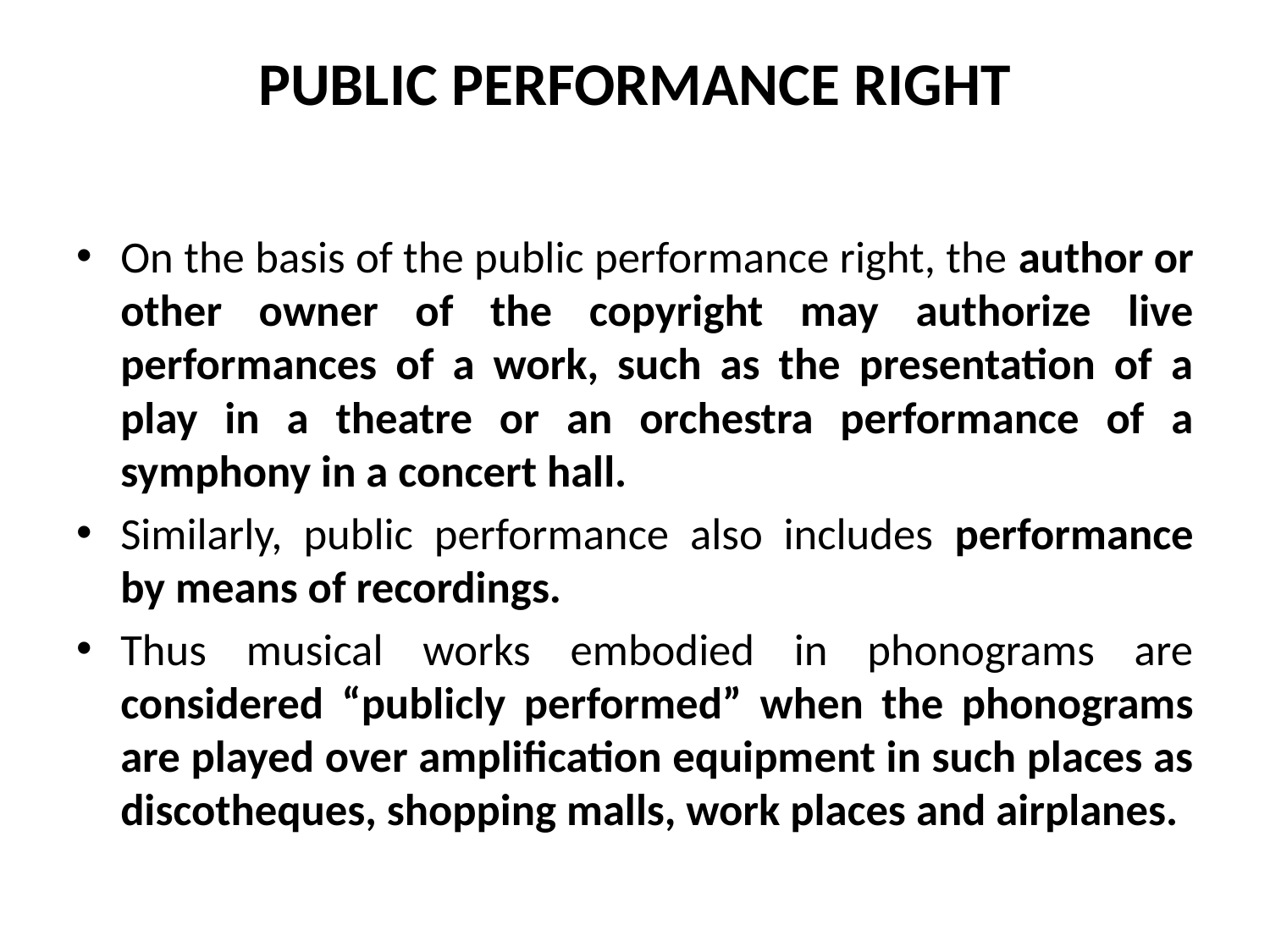

# PUBLIC PERFORMANCE RIGHT
On the basis of the public performance right, the author or other owner of the copyright may authorize live performances of a work, such as the presentation of a play in a theatre or an orchestra performance of a symphony in a concert hall.
Similarly, public performance also includes performance by means of recordings.
Thus musical works embodied in phonograms are considered “publicly performed” when the phonograms are played over amplification equipment in such places as discotheques, shopping malls, work places and airplanes.